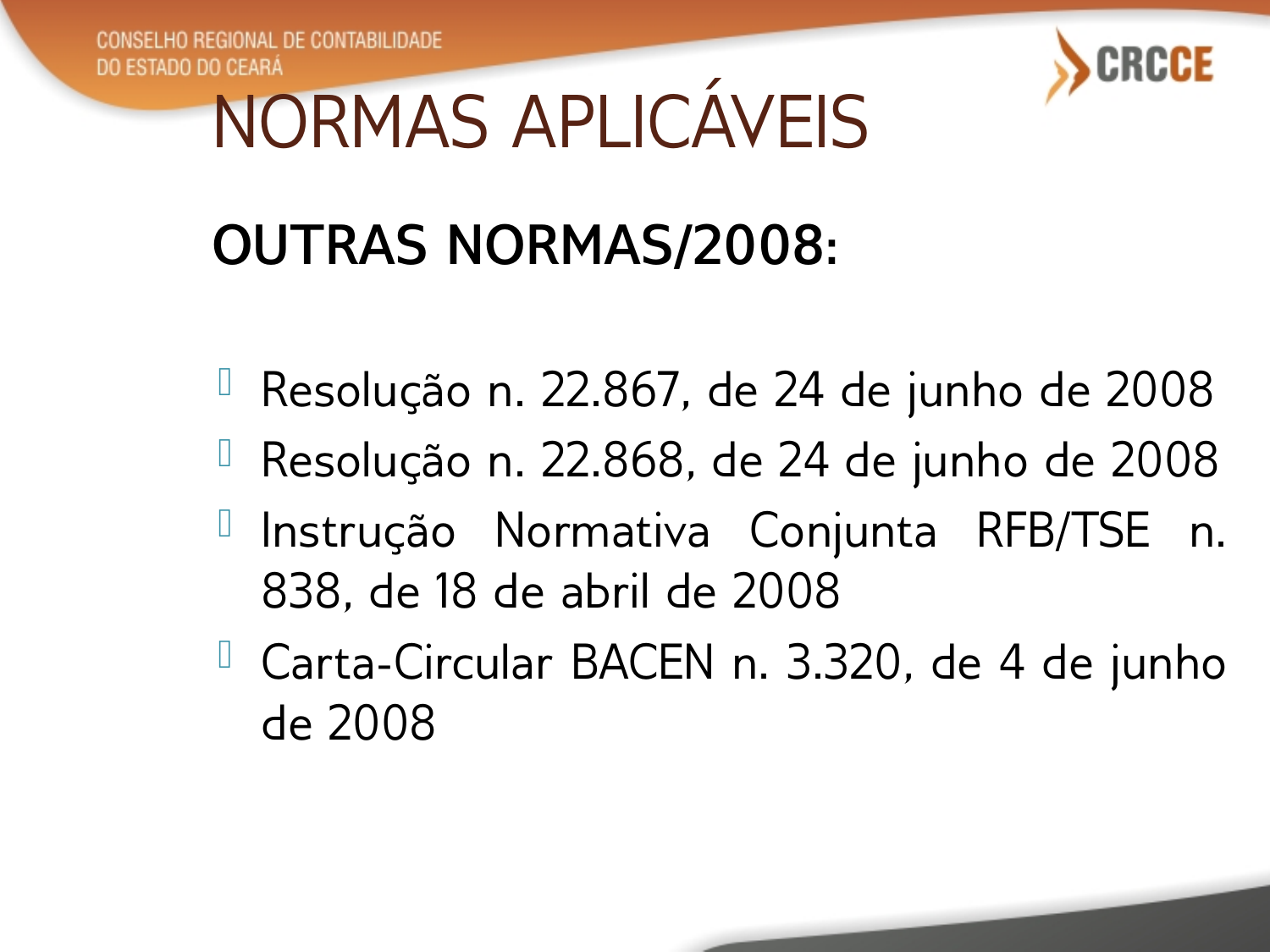

# NORMAS APLICÁVEIS
OUTRAS NORMAS/2008:

Resolução n. 22.867, de 24 de junho de 2008
Resolução n. 22.868, de 24 de junho de 2008
Instrução Normativa Conjunta RFB/TSE n. 838, de 18 de abril de 2008
Carta-Circular BACEN n. 3.320, de 4 de junho de 2008